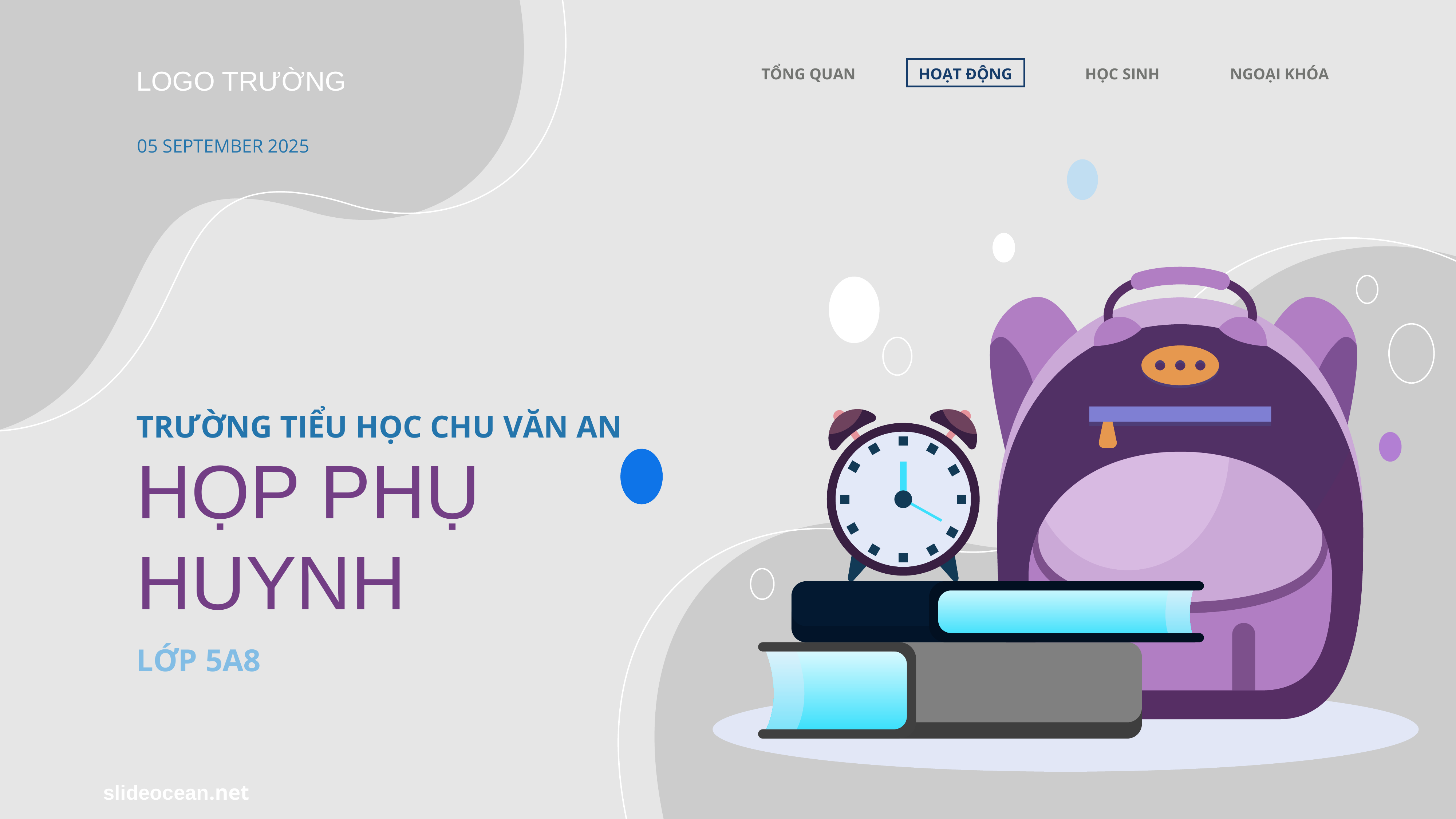

LOGO TRƯỜNG
TỔNG QUAN
HOẠT ĐỘNG
HỌC SINH
NGOẠI KHÓA
05 SEPTEMBER 2025

TRƯỜNG TIỂU HỌC CHU VĂN AN

HỌP PHỤ HUYNH

LỚP 5A8

slideocean.net